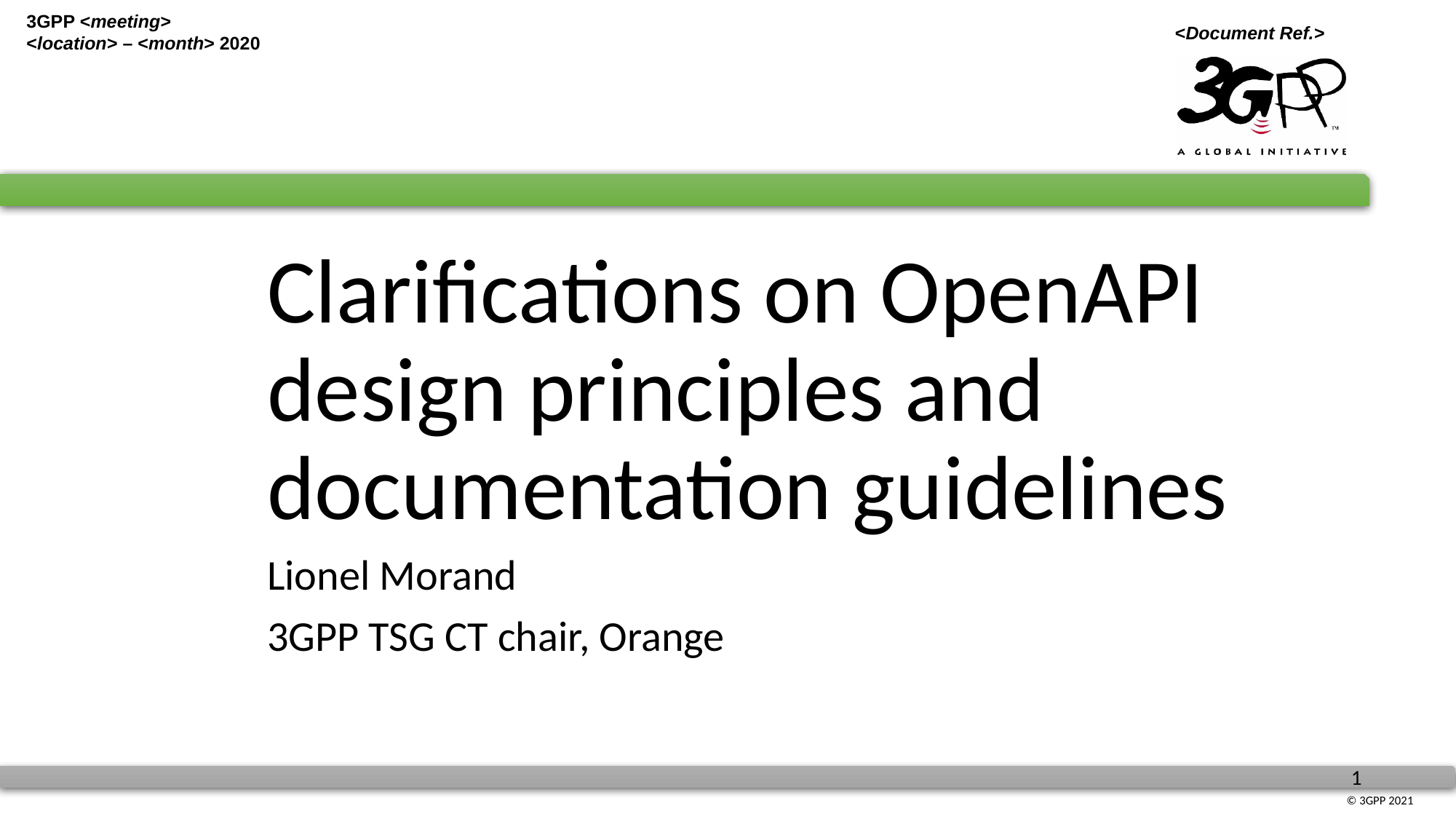

# Clarifications on OpenAPI design principles and documentation guidelines
Lionel Morand
3GPP TSG CT chair, Orange